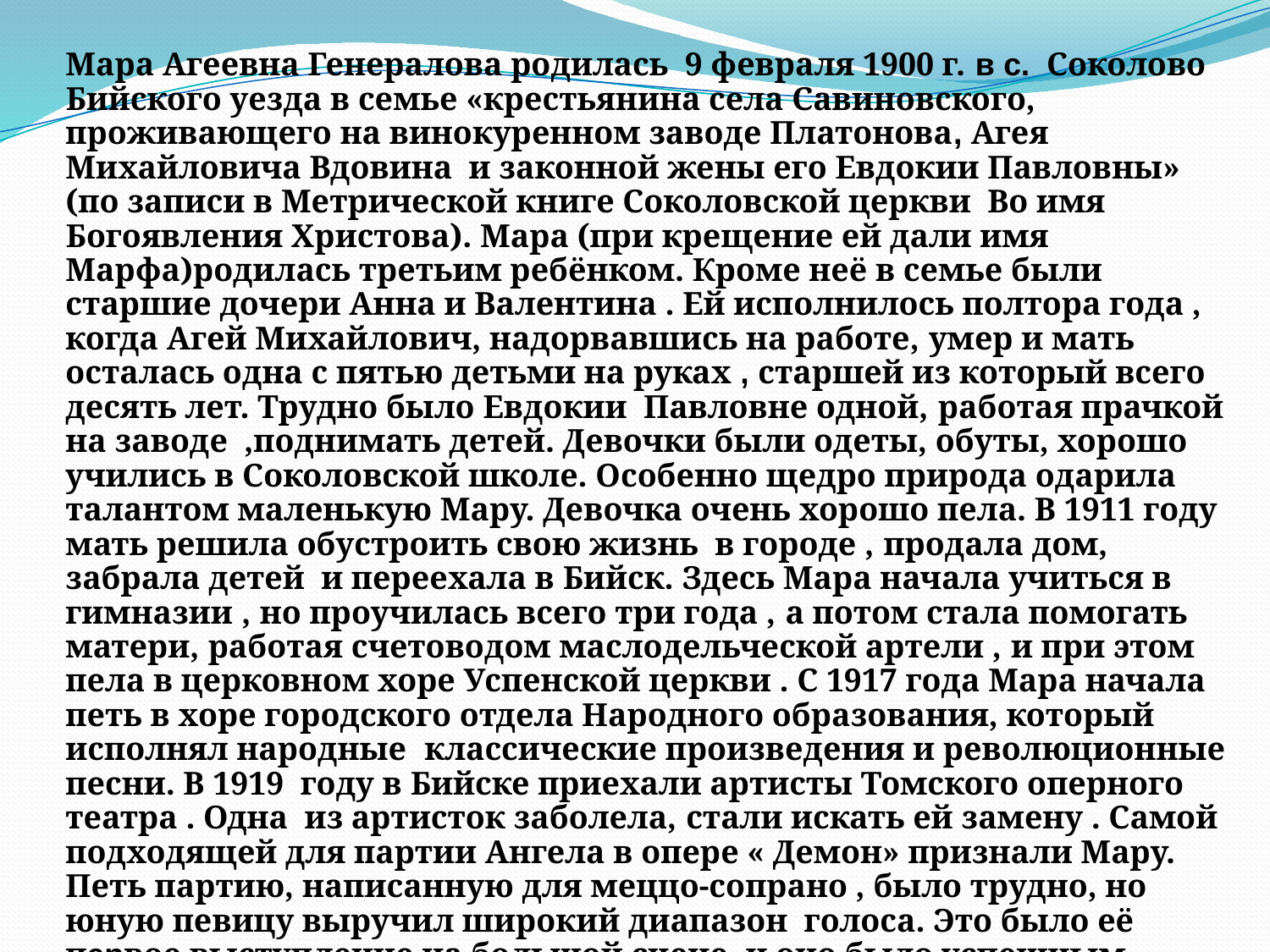

Мара Агеевна Генералова родилась  9 февраля 1900 г. в с.  Соколово Бийского уезда в семье «крестьянина села Савиновского, проживающего на винокуренном заводе Платонова, Агея Михайловича Вдовина  и законной жены его Евдокии Павловны» (по записи в Метрической книге Соколовской церкви  Во имя Богоявления Христова). Мара (при крещение ей дали имя Марфа)родилась третьим ребёнком. Кроме неё в семье были старшие дочери Анна и Валентина . Ей исполнилось полтора года , когда Агей Михайлович, надорвавшись на работе, умер и мать осталась одна с пятью детьми на руках , старшей из который всего десять лет. Трудно было Евдокии  Павловне одной, работая прачкой на заводе  ,поднимать детей. Девочки были одеты, обуты, хорошо учились в Соколовской школе. Особенно щедро природа одарила талантом маленькую Мару. Девочка очень хорошо пела. В 1911 году мать решила обустроить свою жизнь  в городе , продала дом, забрала детей  и переехала в Бийск. Здесь Мара начала учиться в гимназии , но проучилась всего три года , а потом стала помогать матери, работая счетоводом маслодельческой артели , и при этом пела в церковном хоре Успенской церкви . С 1917 года Мара начала петь в хоре городского отдела Народного образования, который исполнял народные  классические произведения и революционные песни. В 1919  году в Бийске приехали артисты Томского оперного театра . Одна  из артисток заболела, стали искать ей замену . Самой подходящей для партии Ангела в опере « Демон» признали Мару. Петь партию, написанную для меццо-сопрано , было трудно, но юную певицу выручил широкий диапазон  голоса. Это было её первое выступление на большой сцене, и оно было успешным.